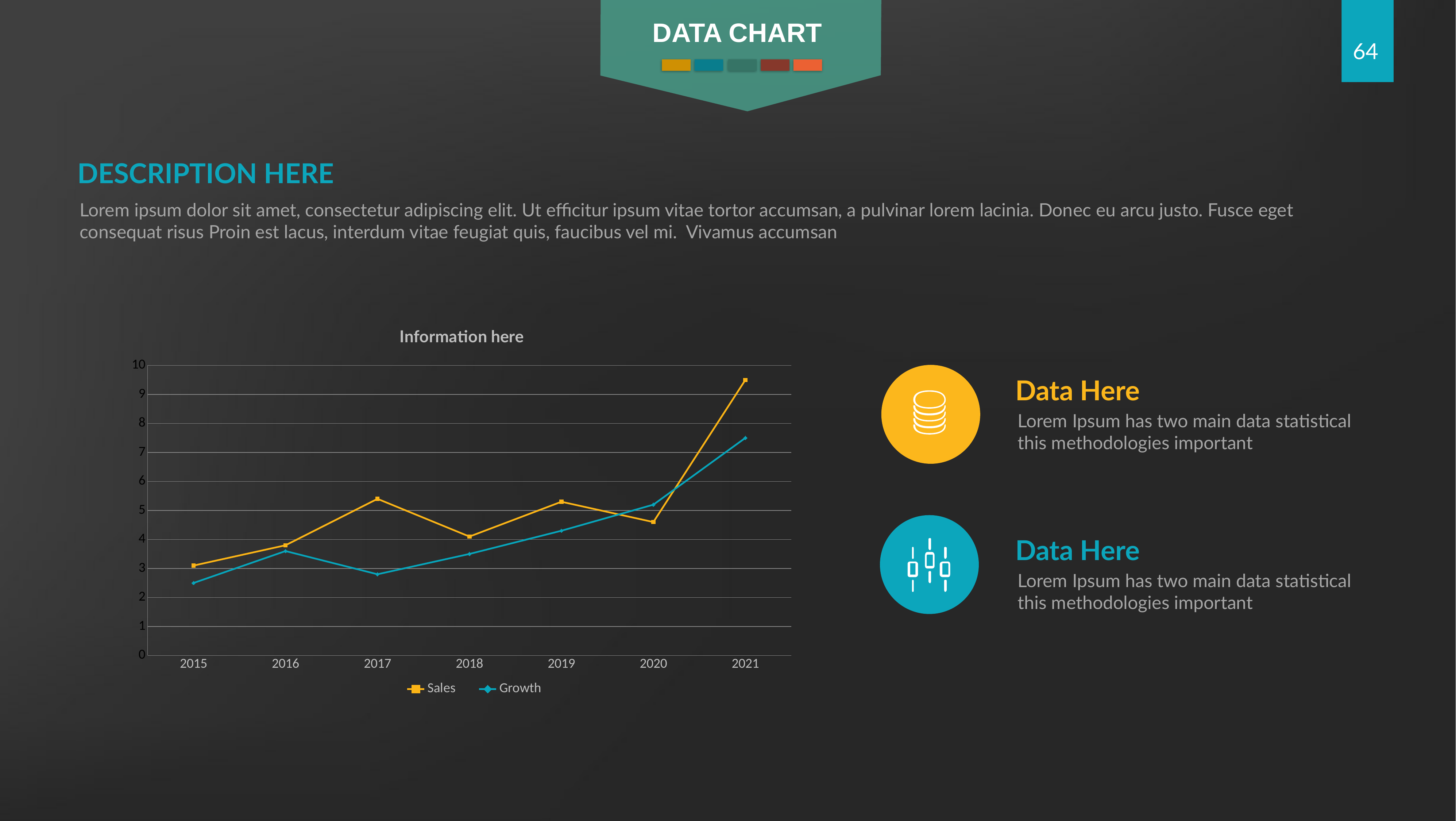

DATA CHART

DESCRIPTION HERE
Lorem ipsum dolor sit amet, consectetur adipiscing elit. Ut efficitur ipsum vitae tortor accumsan, a pulvinar lorem lacinia. Donec eu arcu justo. Fusce eget consequat risus Proin est lacus, interdum vitae feugiat quis, faucibus vel mi.  Vivamus accumsan

### Chart: Information here

| Category | Sales | Growth |
|---|---|---|
| 2015.0 | 3.1 | 2.5 |
| 2016.0 | 3.8 | 3.6 |
| 2017.0 | 5.4 | 2.8 |
| 2018.0 | 4.1 | 3.5 |
| 2019.0 | 5.3 | 4.3 |
| 2020.0 | 4.6 | 5.2 |
| 2021.0 | 9.5 | 7.5 |

Data Here
Lorem Ipsum has two main data statistical this methodologies important

Data Here
Lorem Ipsum has two main data statistical this methodologies important